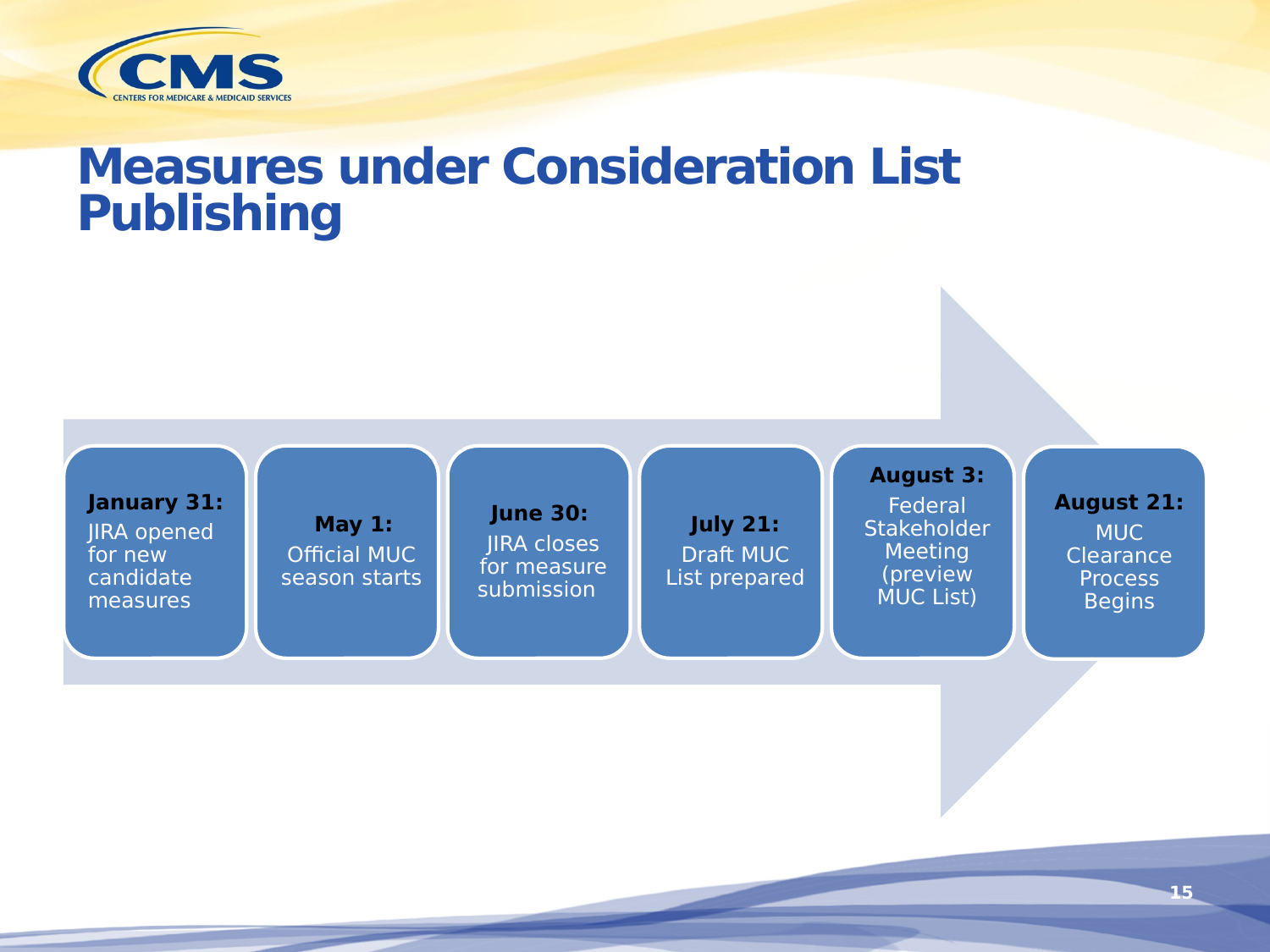

# Measures under Consideration List  Publishing
January 31:
JIRA opened for new candidate measures
 May 1:
Official MUC season starts
June 30:
JIRA closes for measure submission
July 21:
Draft MUC List prepared
August 3:
Federal Stakeholder Meeting (preview MUC List)

August 21:
MUC Clearance Process Begins
15